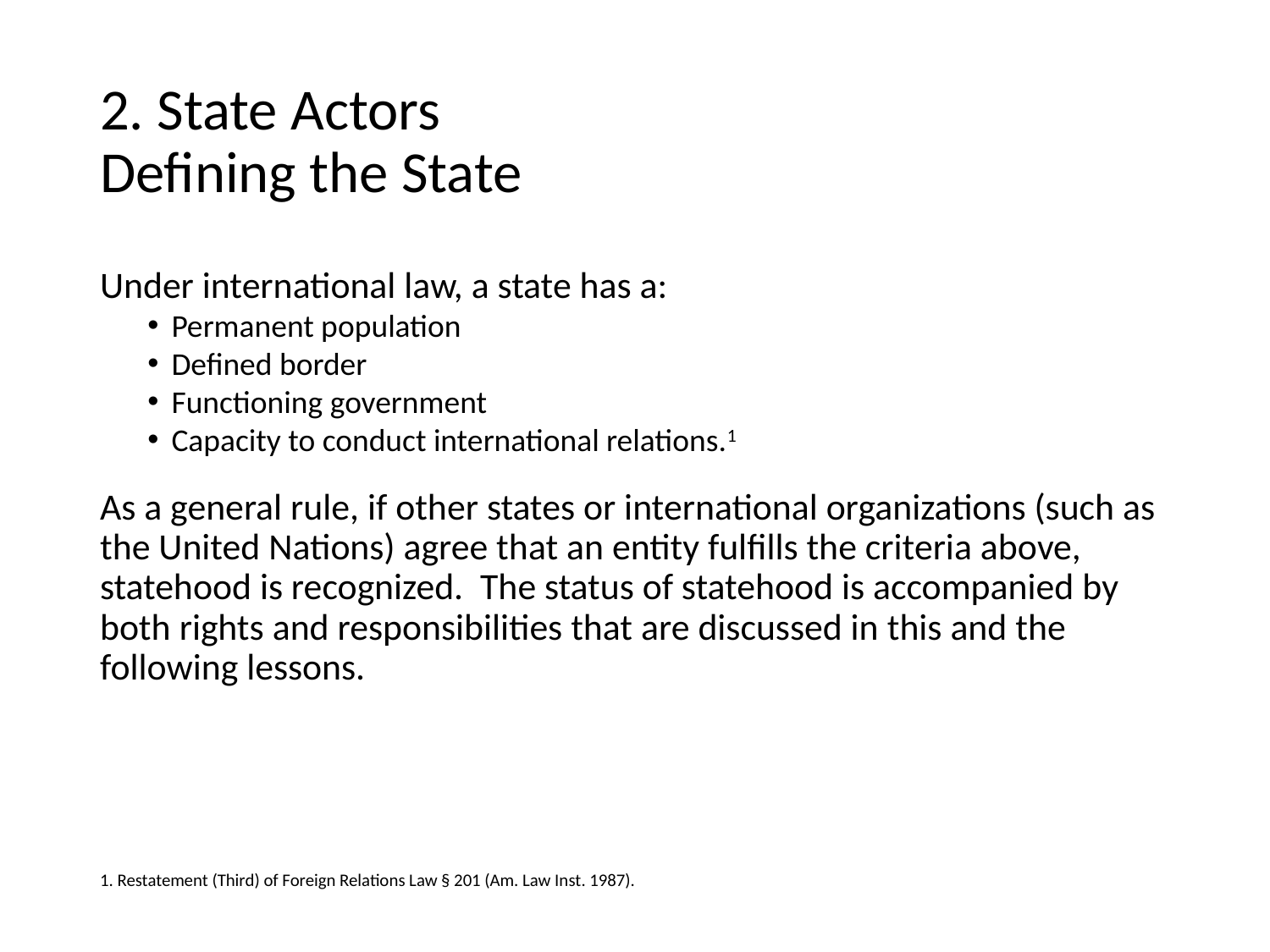

# 2. State Actors Defining the State
Under international law, a state has a:
Permanent population
Defined border
Functioning government
Capacity to conduct international relations.1

As a general rule, if other states or international organizations (such as the United Nations) agree that an entity fulfills the criteria above, statehood is recognized.  The status of statehood is accompanied by both rights and responsibilities that are discussed in this and the following lessons.

1. Restatement (Third) of Foreign Relations Law § 201 (Am. Law Inst. 1987).